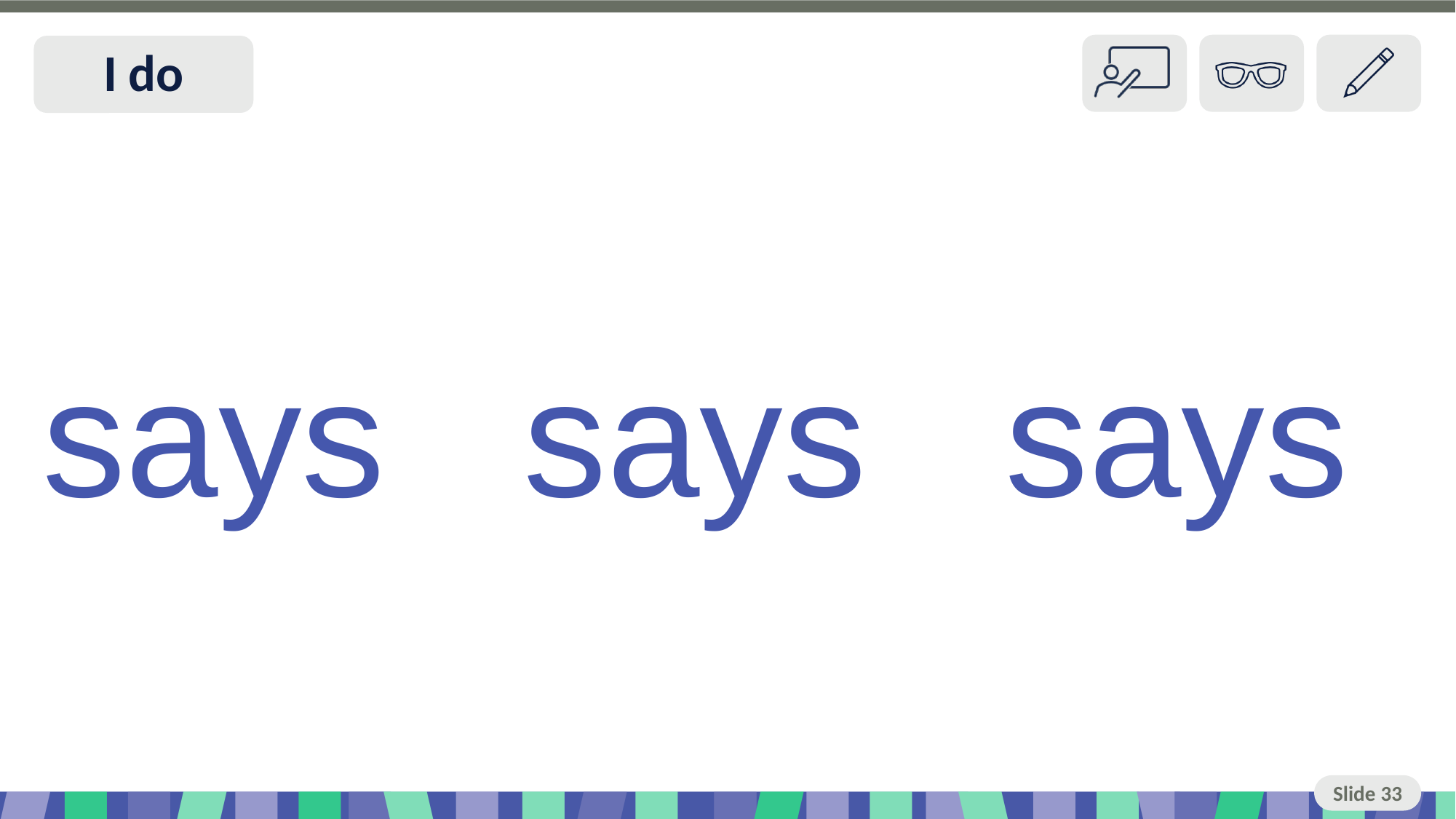

Slide 33 I do
says   says   says